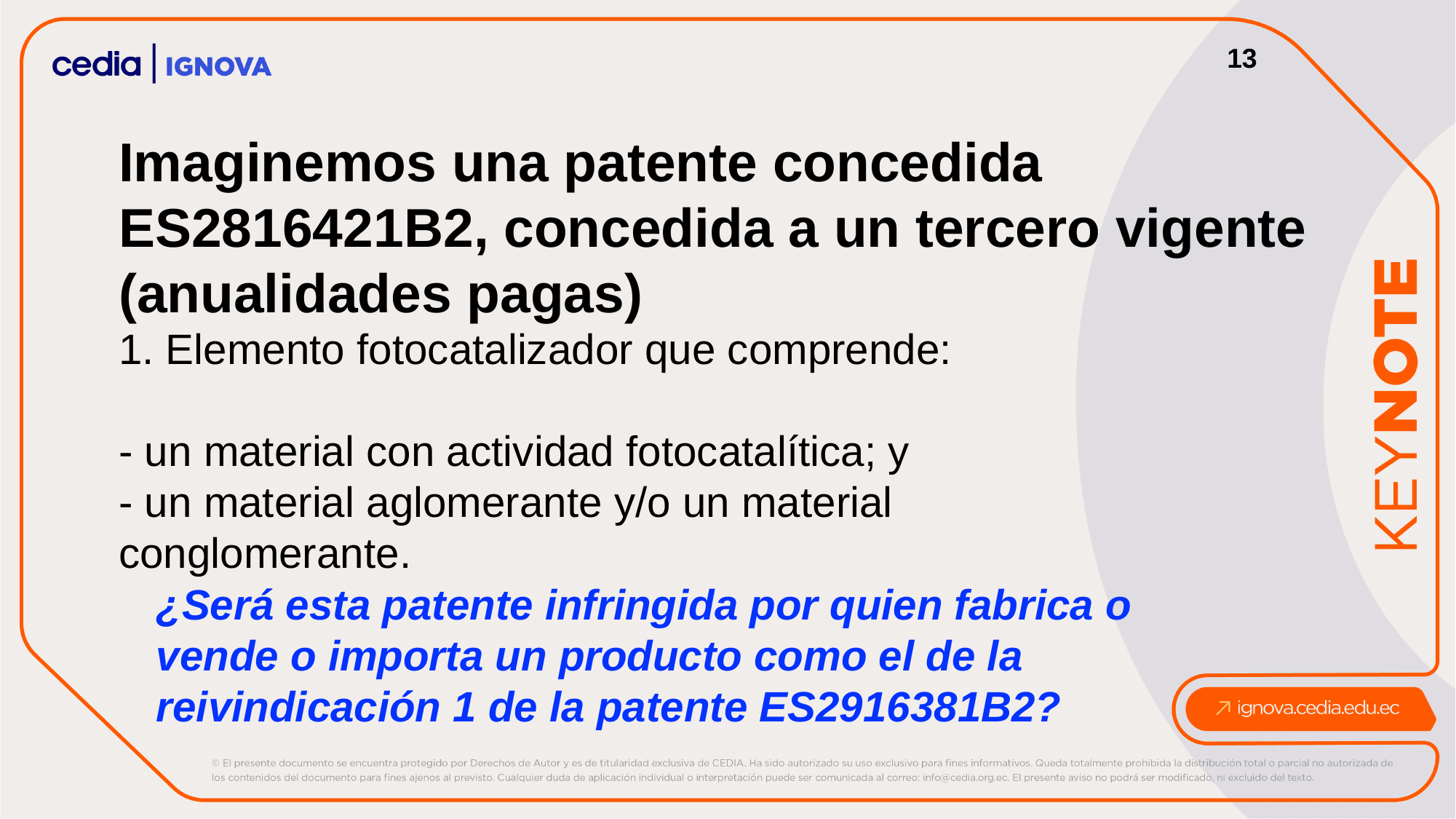

13
Imaginemos una patente concedida ES2816421B2, concedida a un tercero vigente (anualidades pagas)
1. Elemento fotocatalizador que comprende:
- un material con actividad fotocatalítica; y
- un material aglomerante y/o un material conglomerante.
¿Será esta patente infringida por quien fabrica o vende o importa un producto como el de la reivindicación 1 de la patente ES2916381B2?